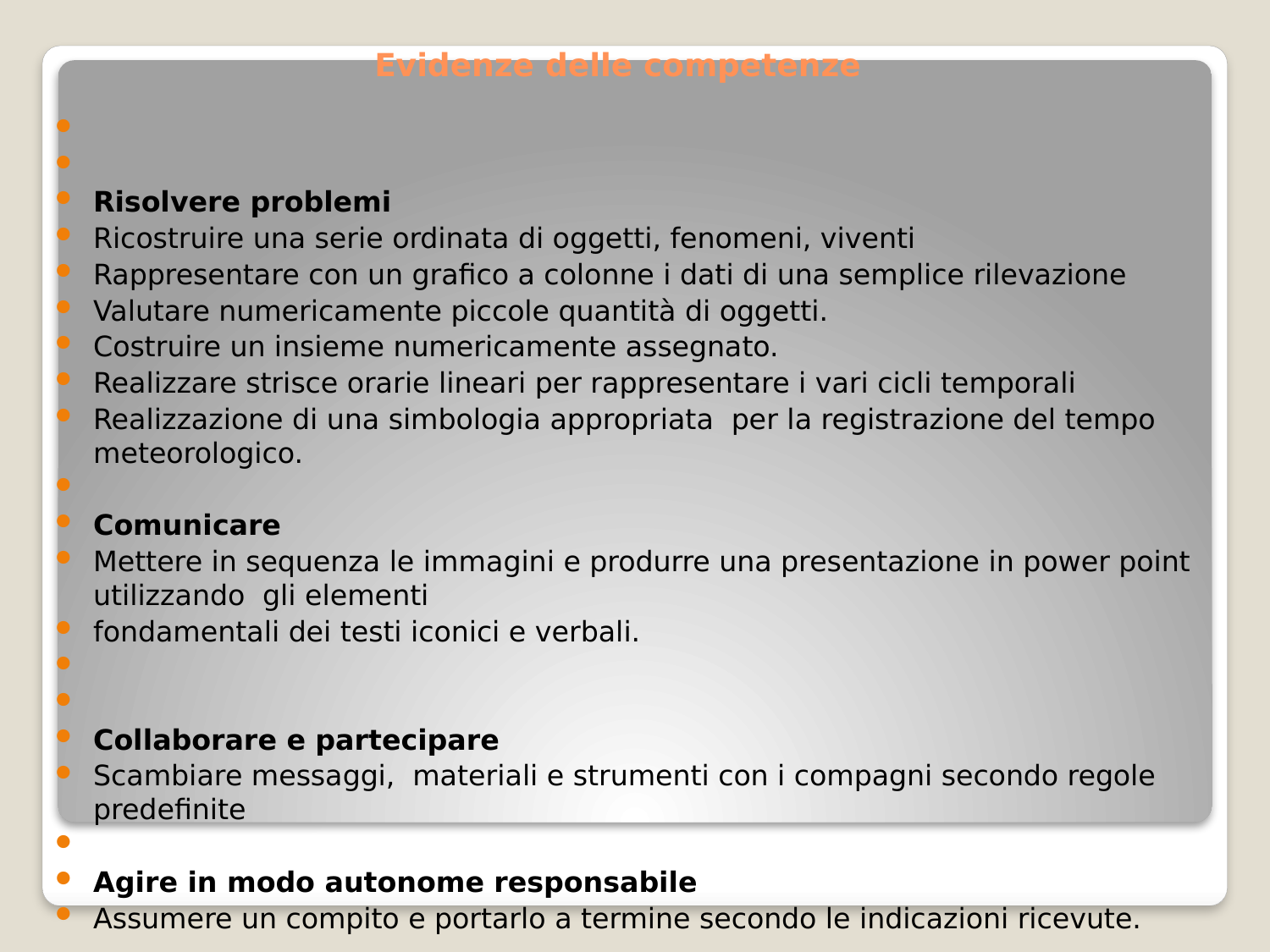

# Evidenze delle competenze

Risolvere problemi
Ricostruire una serie ordinata di oggetti, fenomeni, viventi
Rappresentare con un grafico a colonne i dati di una semplice rilevazione
Valutare numericamente piccole quantità di oggetti.
Costruire un insieme numericamente assegnato.
Realizzare strisce orarie lineari per rappresentare i vari cicli temporali
Realizzazione di una simbologia appropriata  per la registrazione del tempo meteorologico.

Comunicare
Mettere in sequenza le immagini e produrre una presentazione in power point utilizzando  gli elementi
fondamentali dei testi iconici e verbali.

Collaborare e partecipare
Scambiare messaggi,  materiali e strumenti con i compagni secondo regole predefinite

Agire in modo autonome responsabile
Assumere un compito e portarlo a termine secondo le indicazioni ricevute.